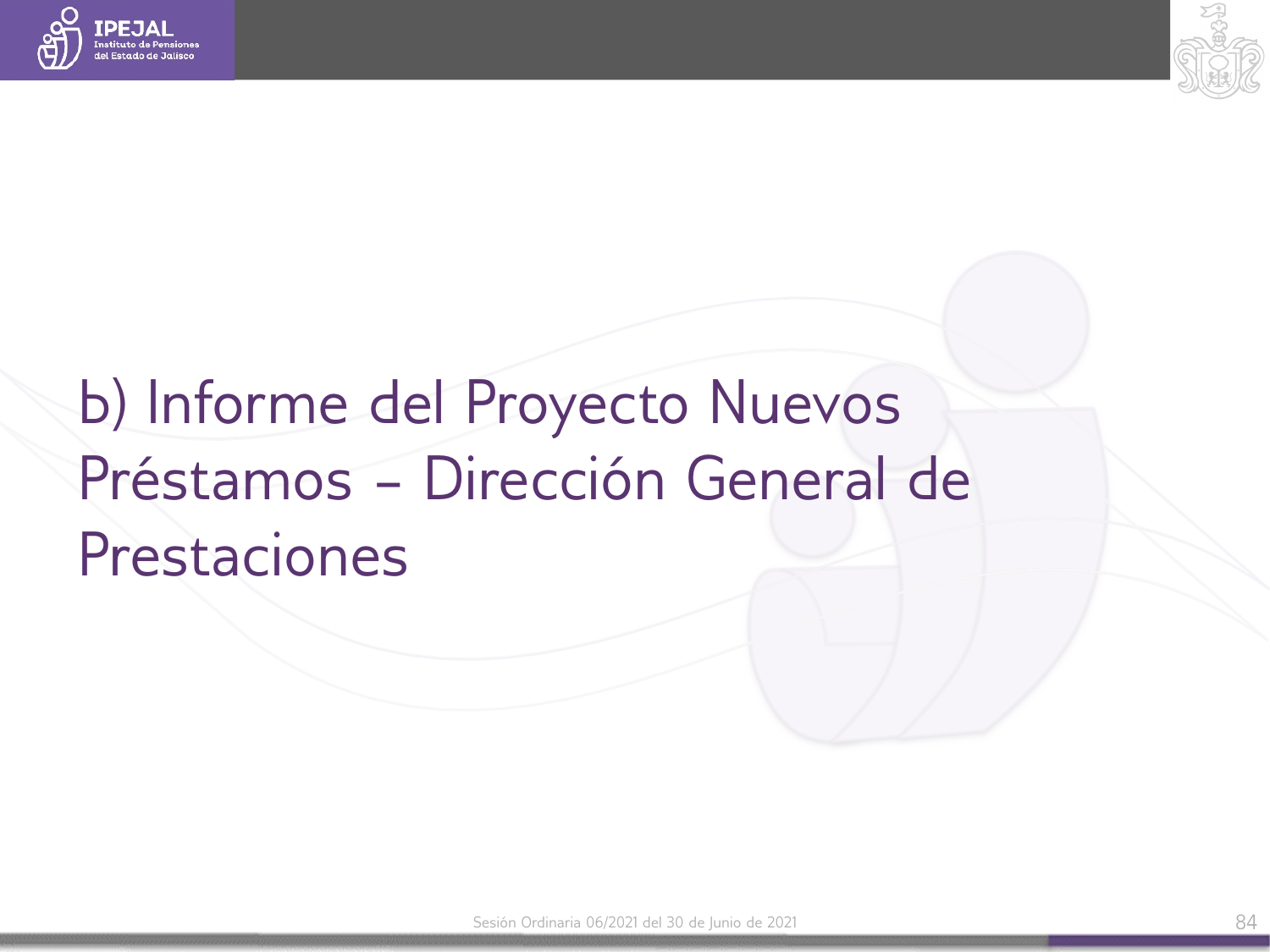

Informe del Proyecto Nuevos Préstamos
b) Informe del Proyecto Nuevos Préstamos – Dirección General de Prestaciones
Sesión Ordinaria 06/2021 del 30 de Junio de 2021
84